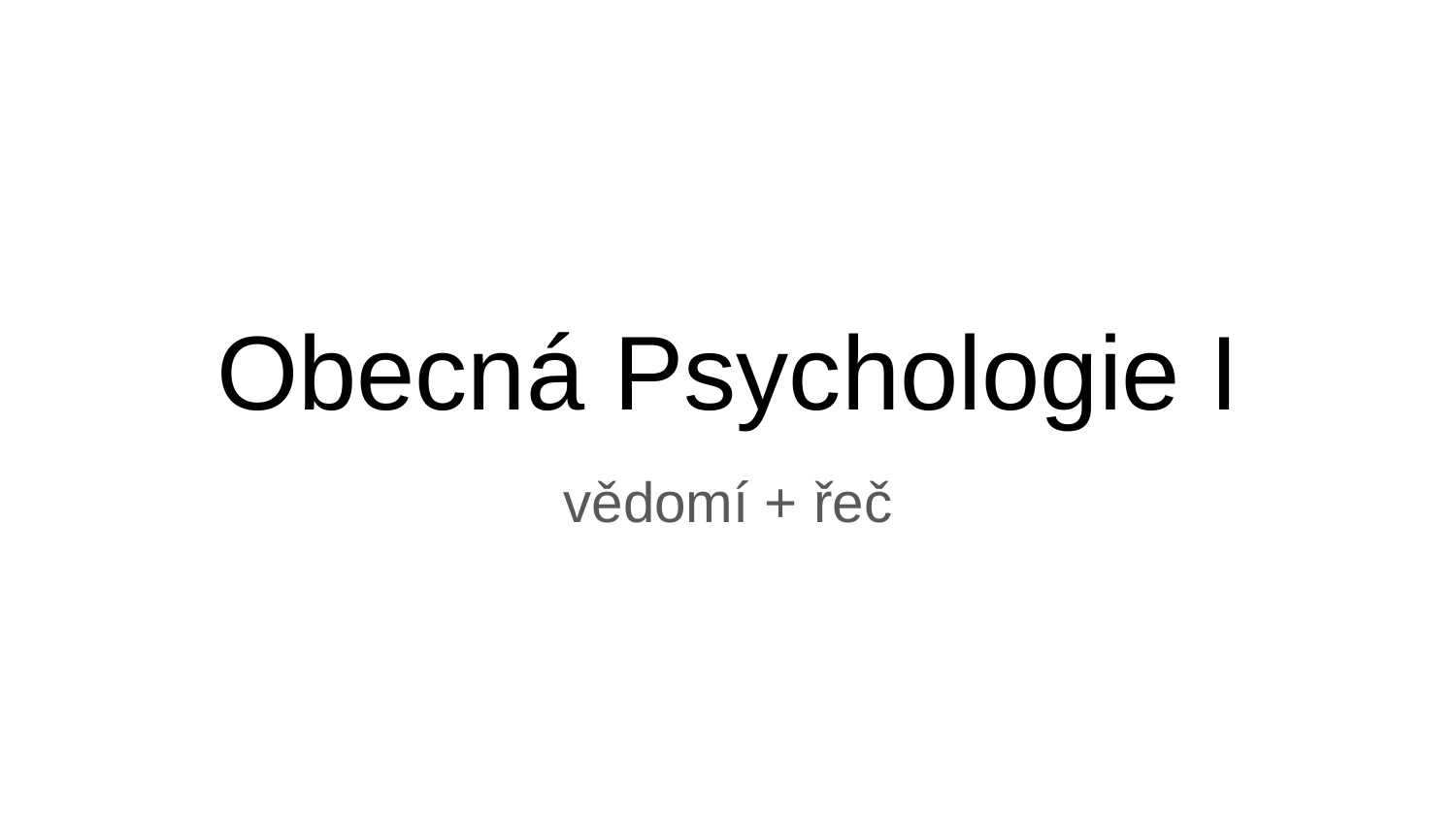

# Obecná Psychologie I
vědomí + řeč